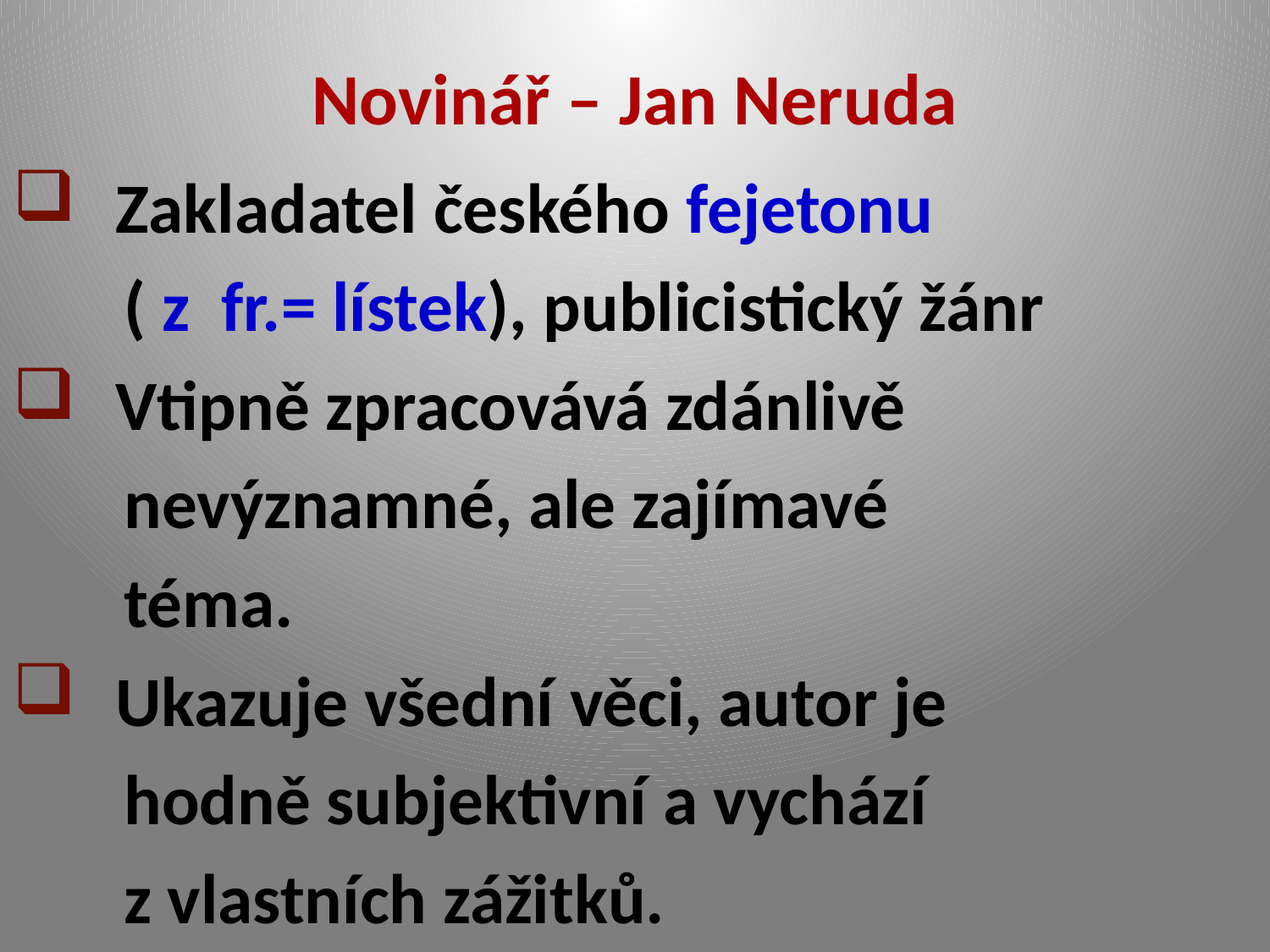

# Novinář – Jan Neruda
   Zakladatel českého fejetonu
       ( z  fr.= lístek), publicistický žánr
   Vtipně zpracovává zdánlivě
       nevýznamné, ale zajímavé
       téma.
   Ukazuje všední věci, autor je
       hodně subjektivní a vychází
       z vlastních zážitků.